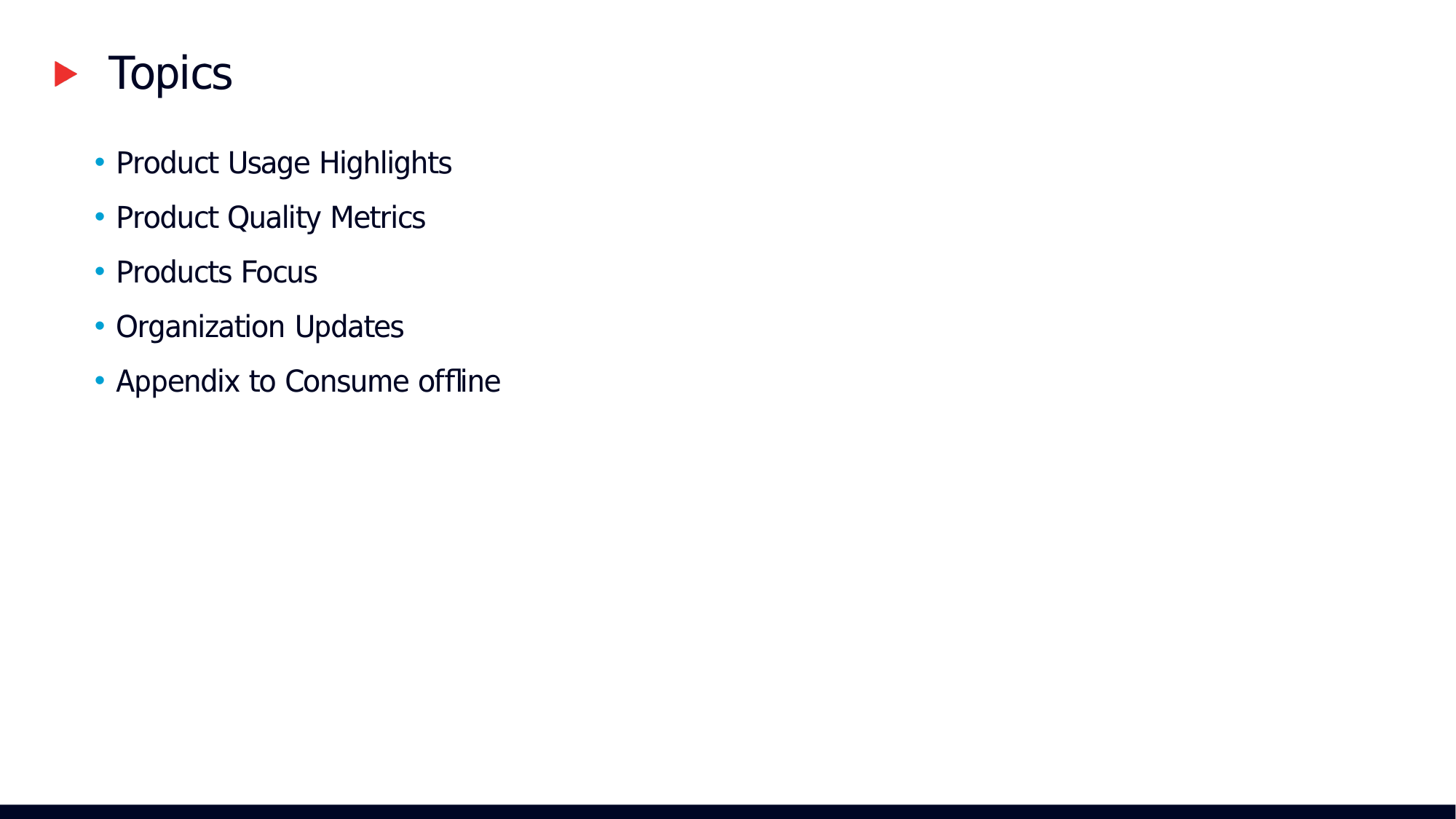

# Topics
Product Usage Highlights
Product Quality Metrics
Products Focus
Organization Updates
Appendix to Consume offline